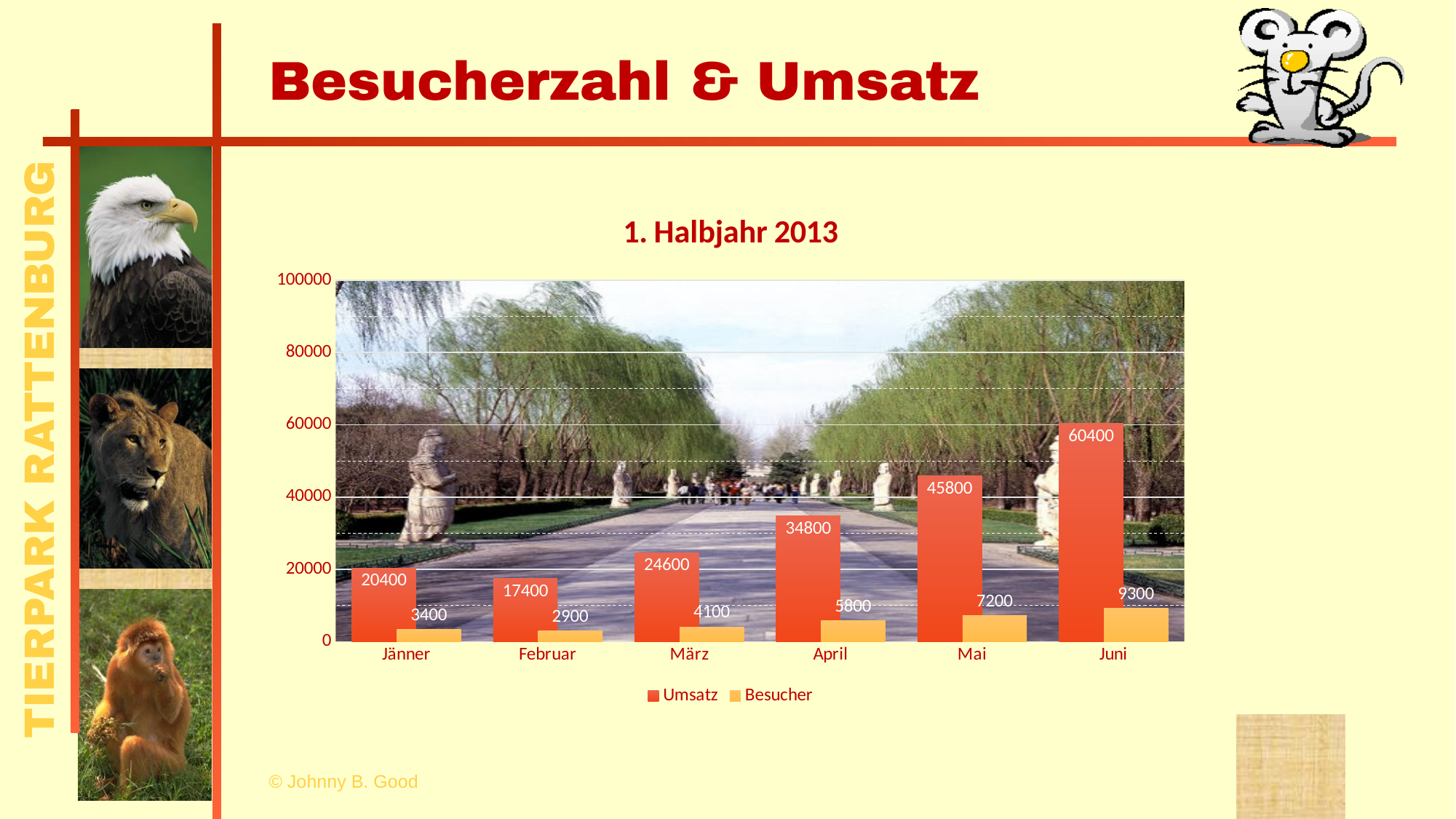

# Besucherzahl & Umsatz

### Chart: 1. Halbjahr 2013

| Category | Umsatz | Besucher |
|---|---|---|
| Jänner | 20400.0 | 3400.0 |
| Februar | 17400.0 | 2900.0 |
| März | 24600.0 | 4100.0 |
| April | 34800.0 | 5800.0 |
| Mai | 45800.0 | 7200.0 |
| Juni | 60400.0 | 9300.0 |
© Johnny B. Good